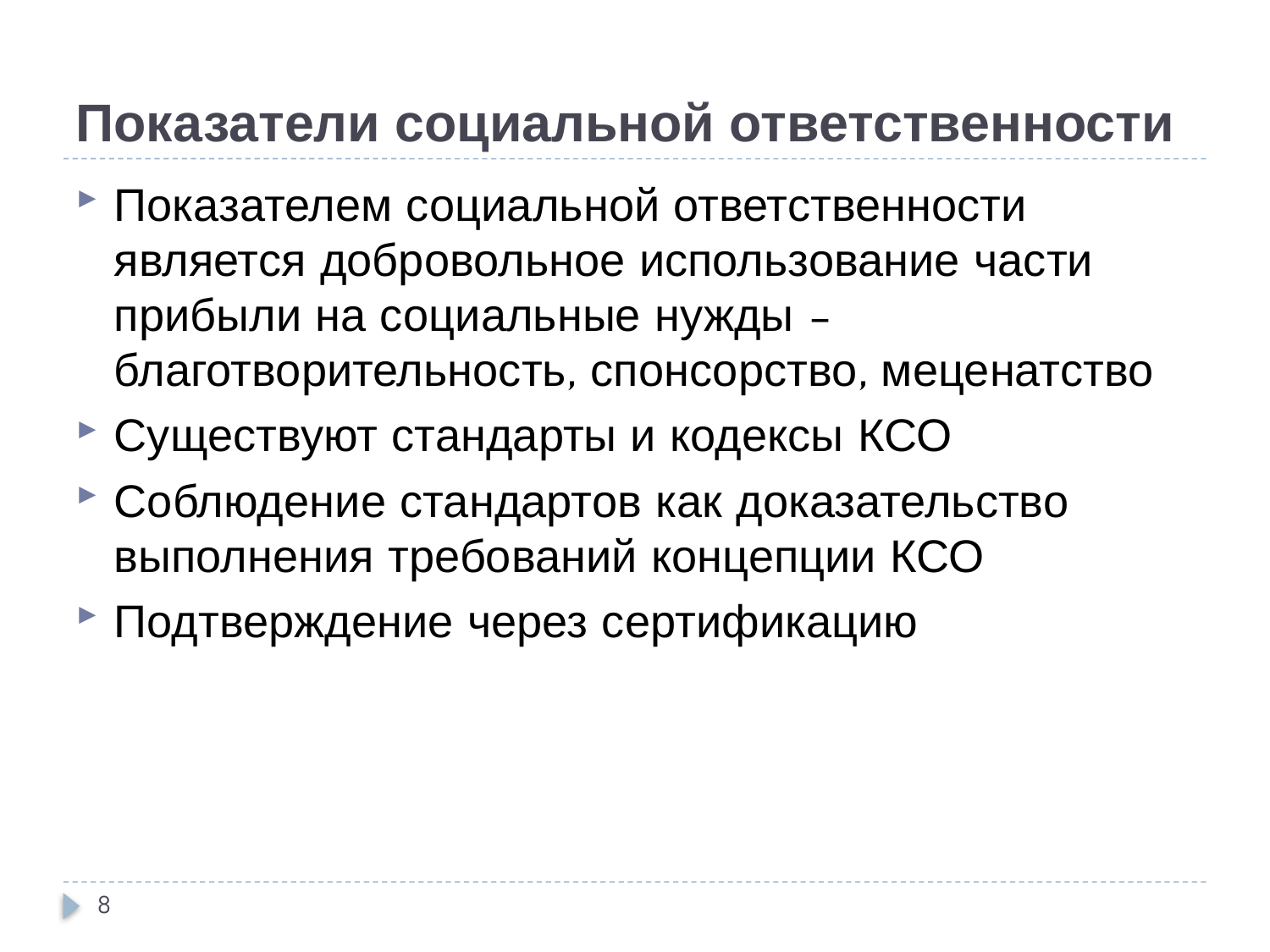

# Показатели социальной ответственности
Показателем социальной ответственности является добровольное использование части прибыли на социальные нужды – благотворительность, спонсорство, меценатство
Существуют стандарты и кодексы КСО
Соблюдение стандартов как доказательство выполнения требований концепции КСО
Подтверждение через сертификацию
8